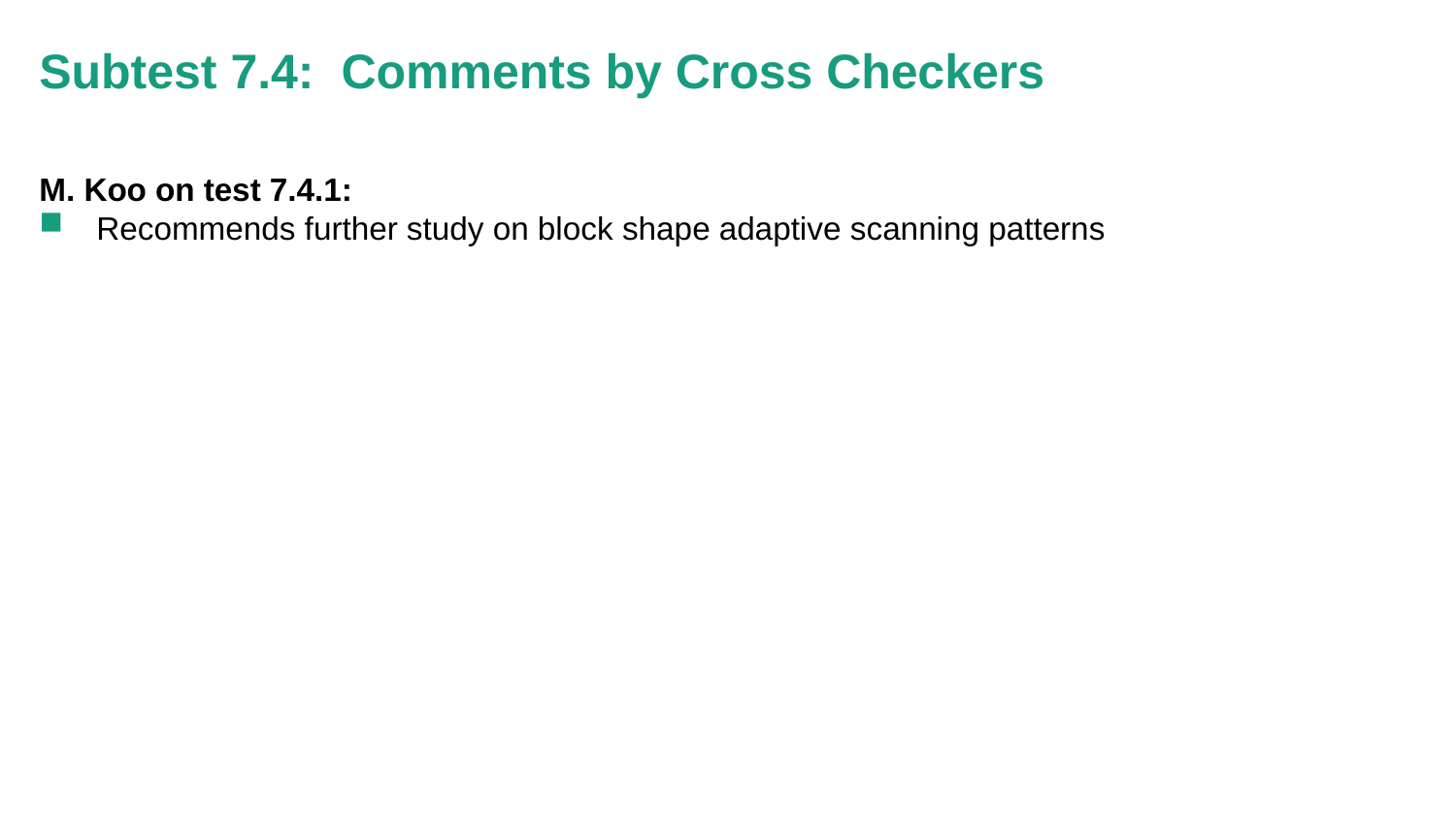

# Subtest 7.4:  Comments by Cross Checkers
M. Koo on test 7.4.1:
Recommends further study on block shape adaptive scanning patterns